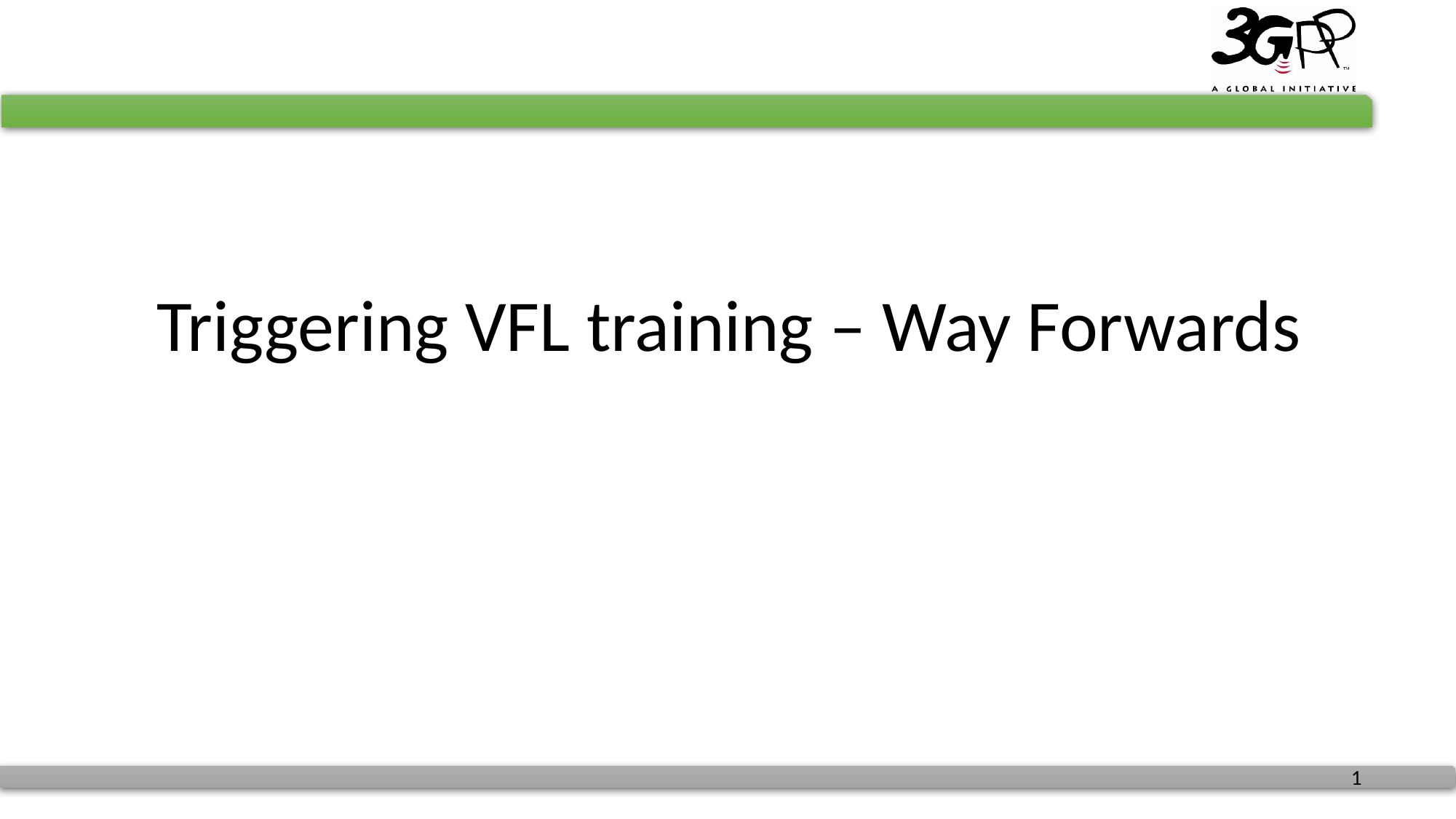

# Triggering VFL training – Way Forwards